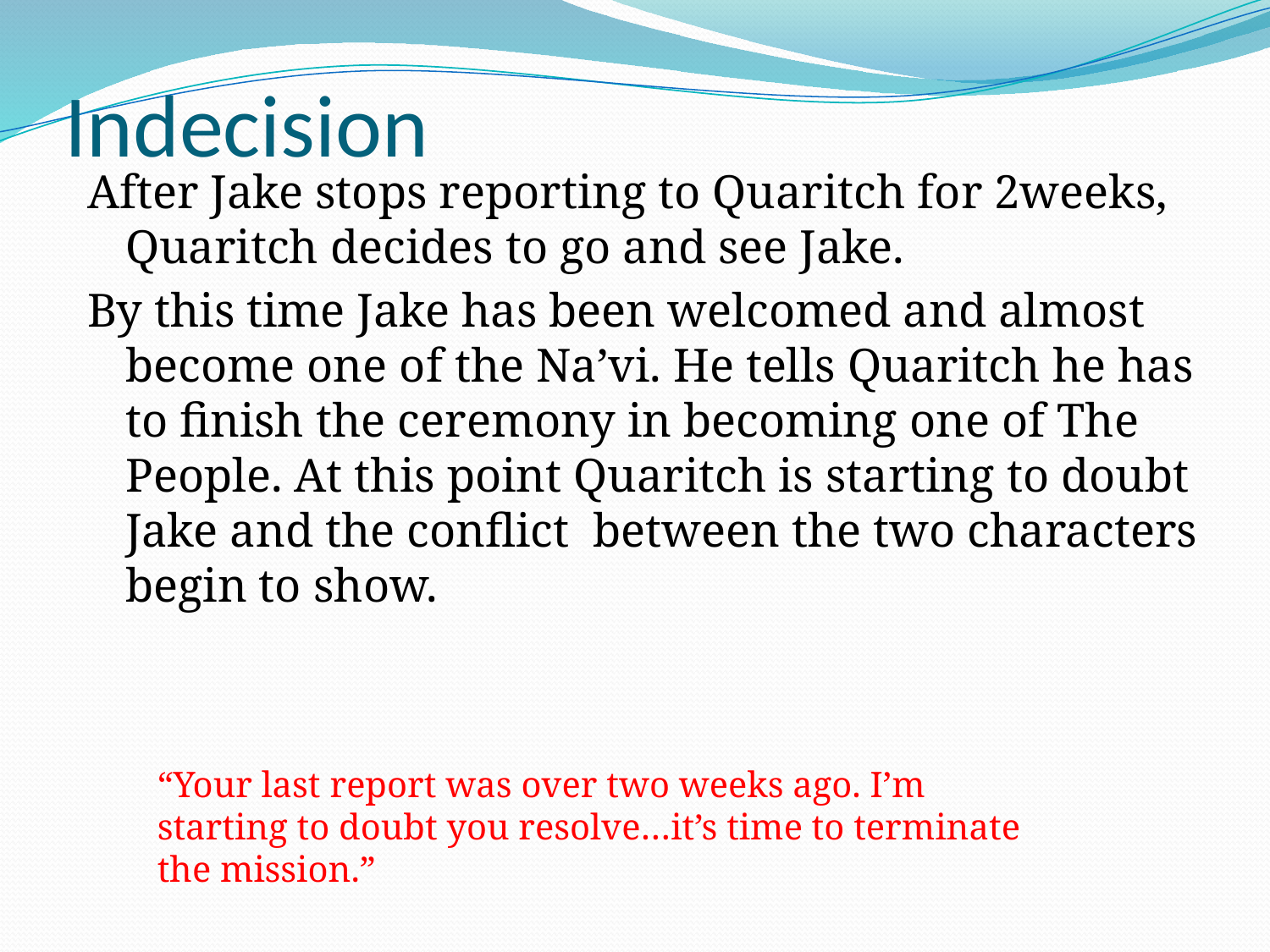

# Indecision
After Jake stops reporting to Quaritch for 2weeks, Quaritch decides to go and see Jake.
By this time Jake has been welcomed and almost become one of the Na’vi. He tells Quaritch he has to finish the ceremony in becoming one of The People. At this point Quaritch is starting to doubt Jake and the conflict  between the two characters begin to show.
“Your last report was over two weeks ago. I’m starting to doubt you resolve…it’s time to terminate the mission.”